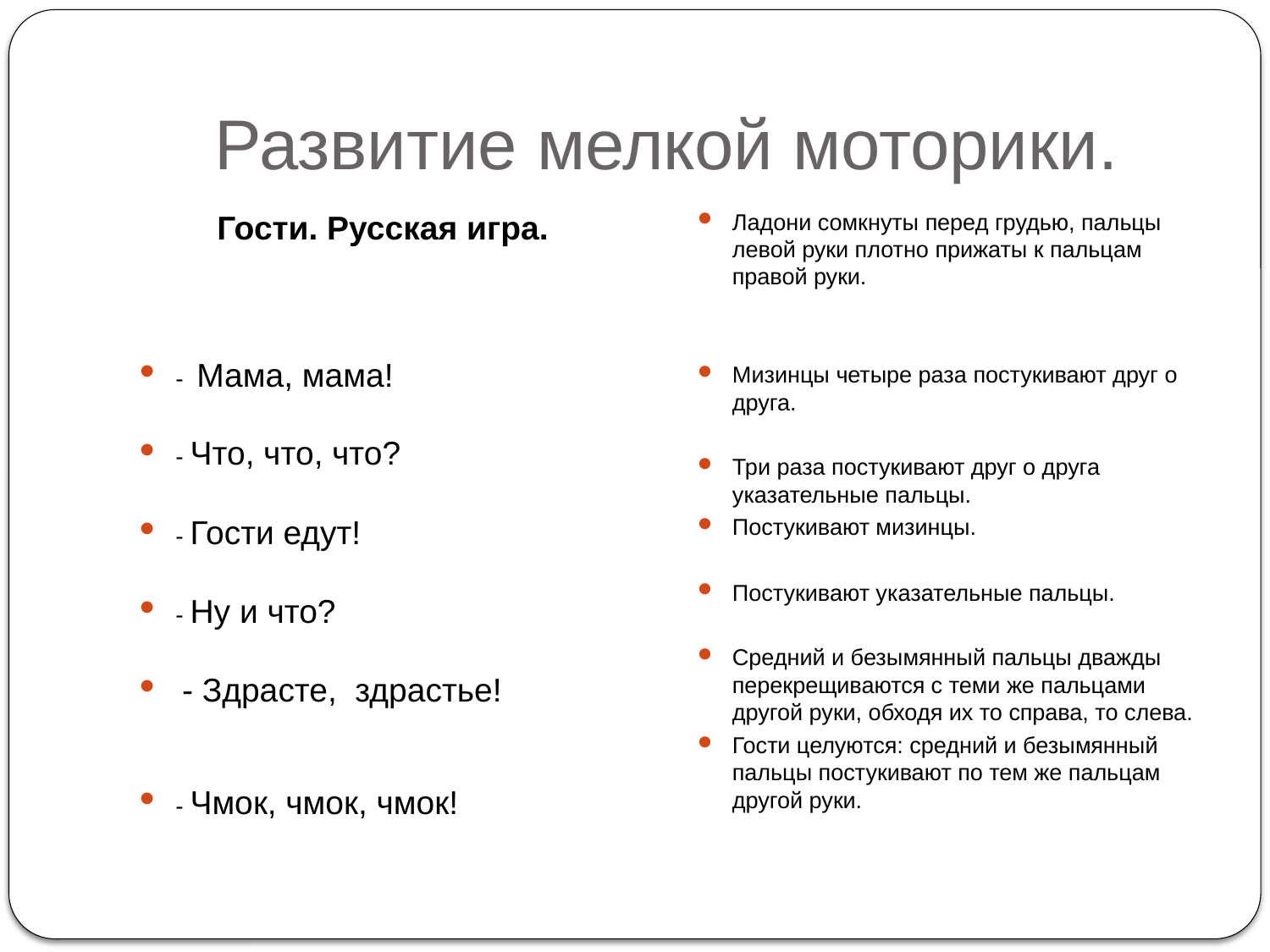

# Развитие мелкой моторики.
Гости. Русская игра.

-  Мама, мама!

- Что, что, что?

- Гости едут!

- Ну и что?

 - Здрасте,  здрастье!

- Чмок, чмок, чмок!
Ладони сомкнуты перед грудью, пальцы левой руки плотно прижаты к пальцам правой руки.

Мизинцы четыре раза постукивают друг о друга.

Три раза постукивают друг о друга указательные пальцы.
Постукивают мизинцы.

Постукивают указательные пальцы.

Средний и безымянный пальцы дважды перекрещиваются с теми же пальцами другой руки, обходя их то справа, то слева.
Гости целуются: средний и безымянный пальцы постукивают по тем же пальцам другой руки.